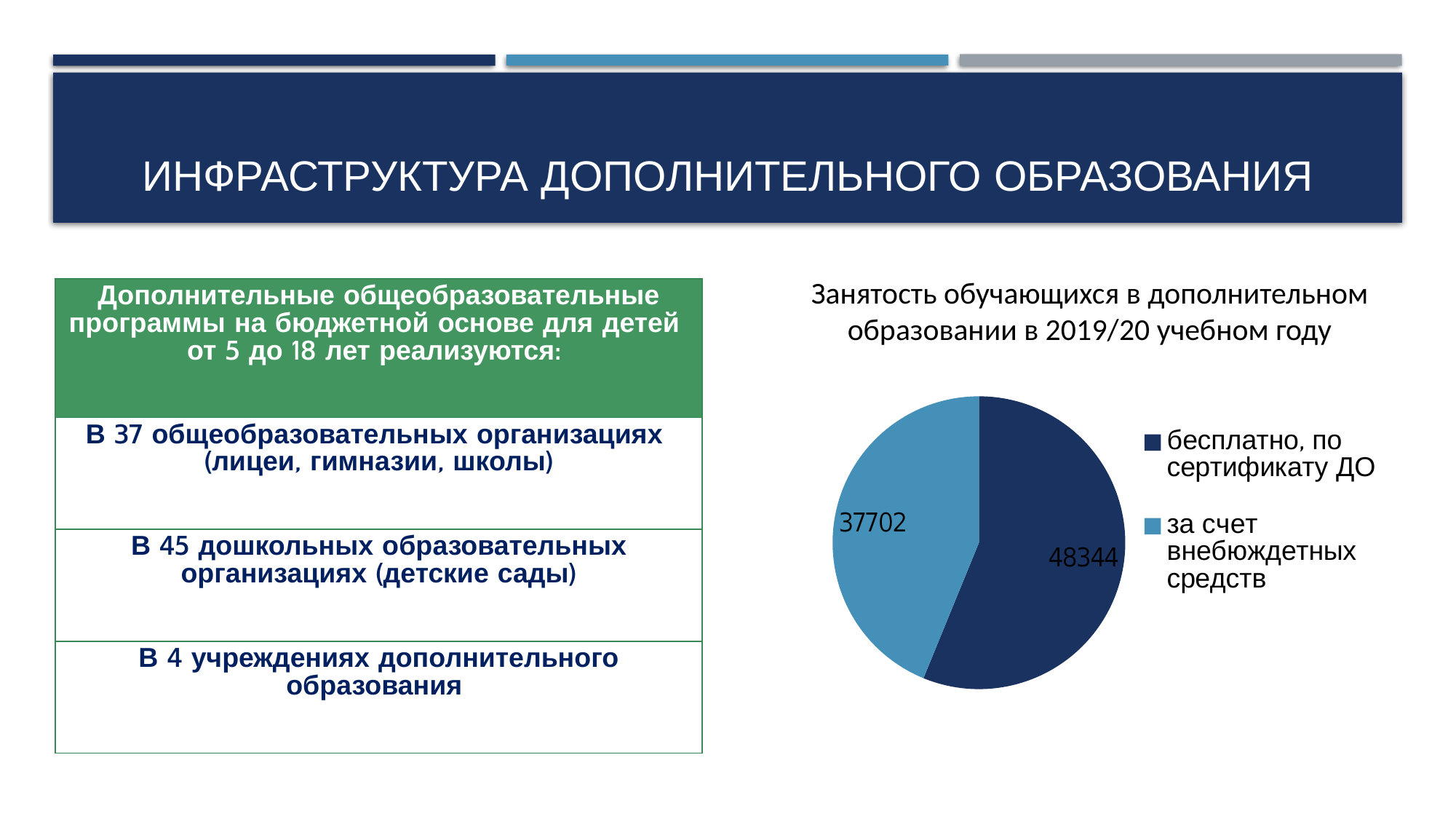

# Инфраструктура дополнительного образования
Занятость обучающихся в дополнительном образовании в 2019/20 учебном году
| Дополнительные общеобразовательные программы на бюджетной основе для детей от 5 до 18 лет реализуются: |
| --- |
| В 37 общеобразовательных организациях (лицеи, гимназии, школы) |
| В 45 дошкольных образовательных организациях (детские сады) |
| В 4 учреждениях дополнительного образования |

### Chart

| Category | Столбец1 |
|---|---|
| бесплатно, по сертификату ДО | 48344.0 |
| за счет внебюждетных средств | 37702.0 |